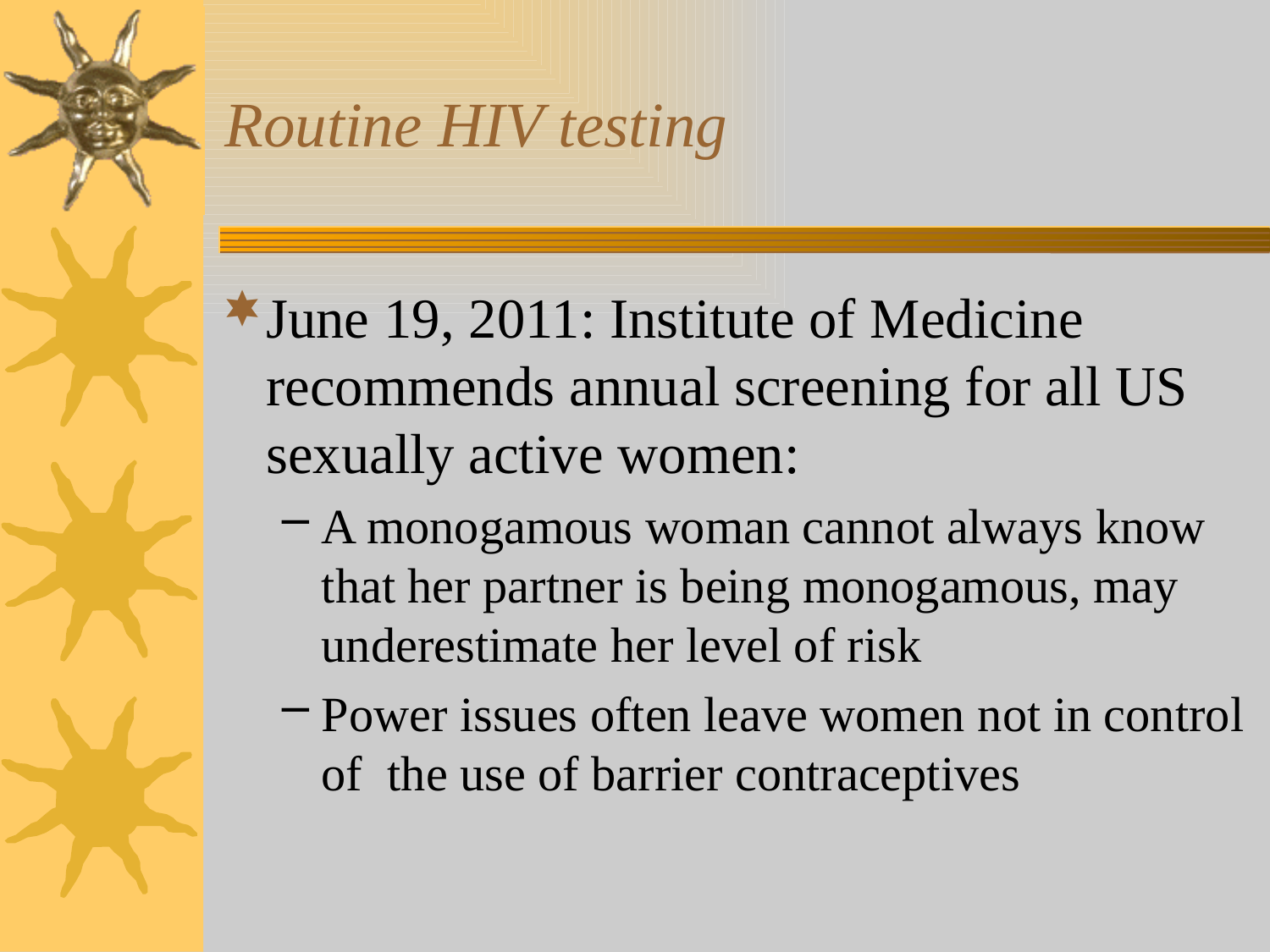

# Routine HIV testing
June 19, 2011: Institute of Medicine recommends annual screening for all US sexually active women:
A monogamous woman cannot always know that her partner is being monogamous, may underestimate her level of risk
Power issues often leave women not in control of  the use of barrier contraceptives